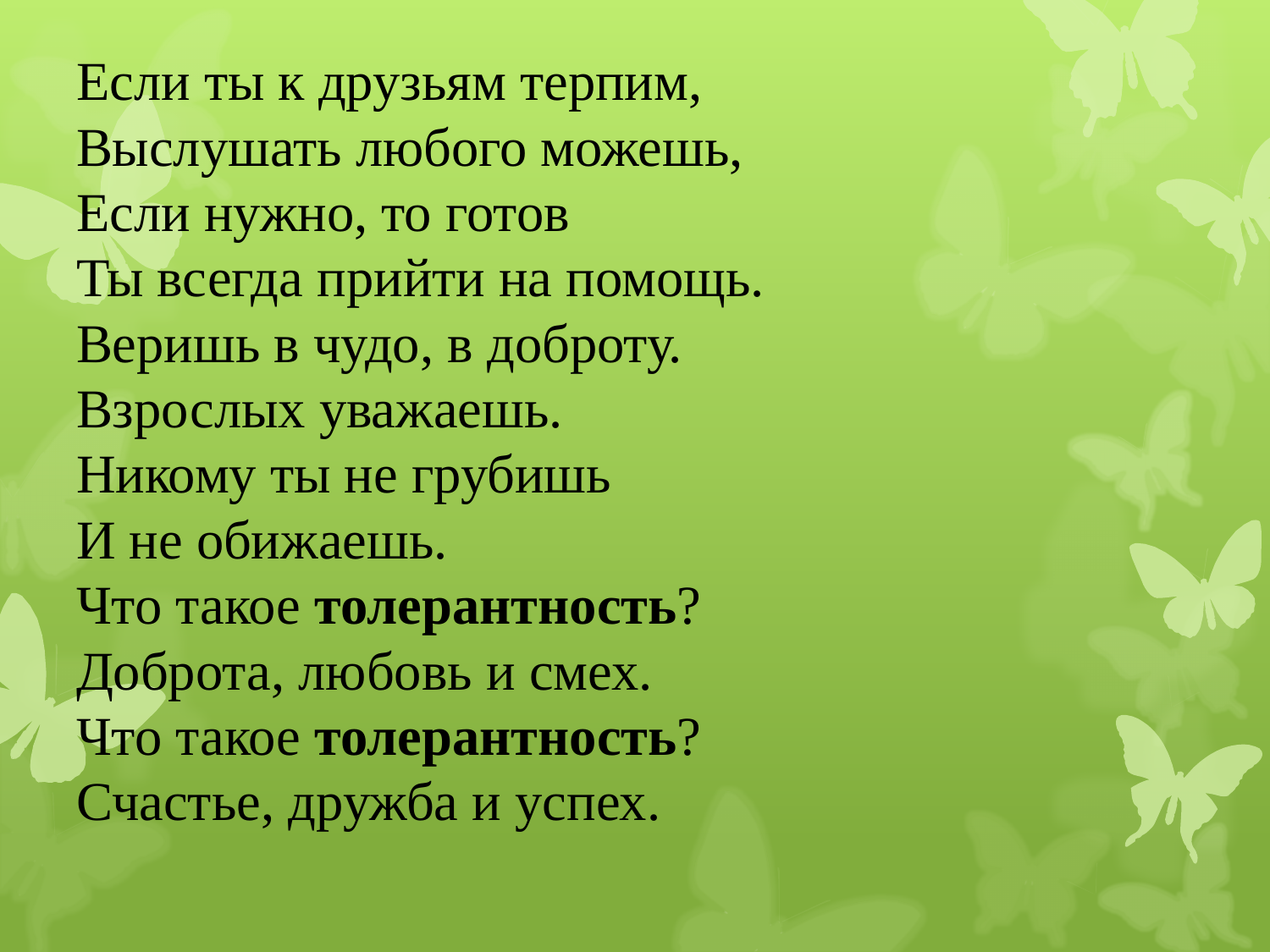

# Если ты к друзьям терпим, Выслушать любого можешь, Если нужно, то готов Ты всегда прийти на помощь. Веришь в чудо, в доброту. Взрослых уважаешь. Никому ты не грубишь И не обижаешь. Что такое толерантность? Доброта, любовь и смех. Что такое толерантность? Счастье, дружба и успех.